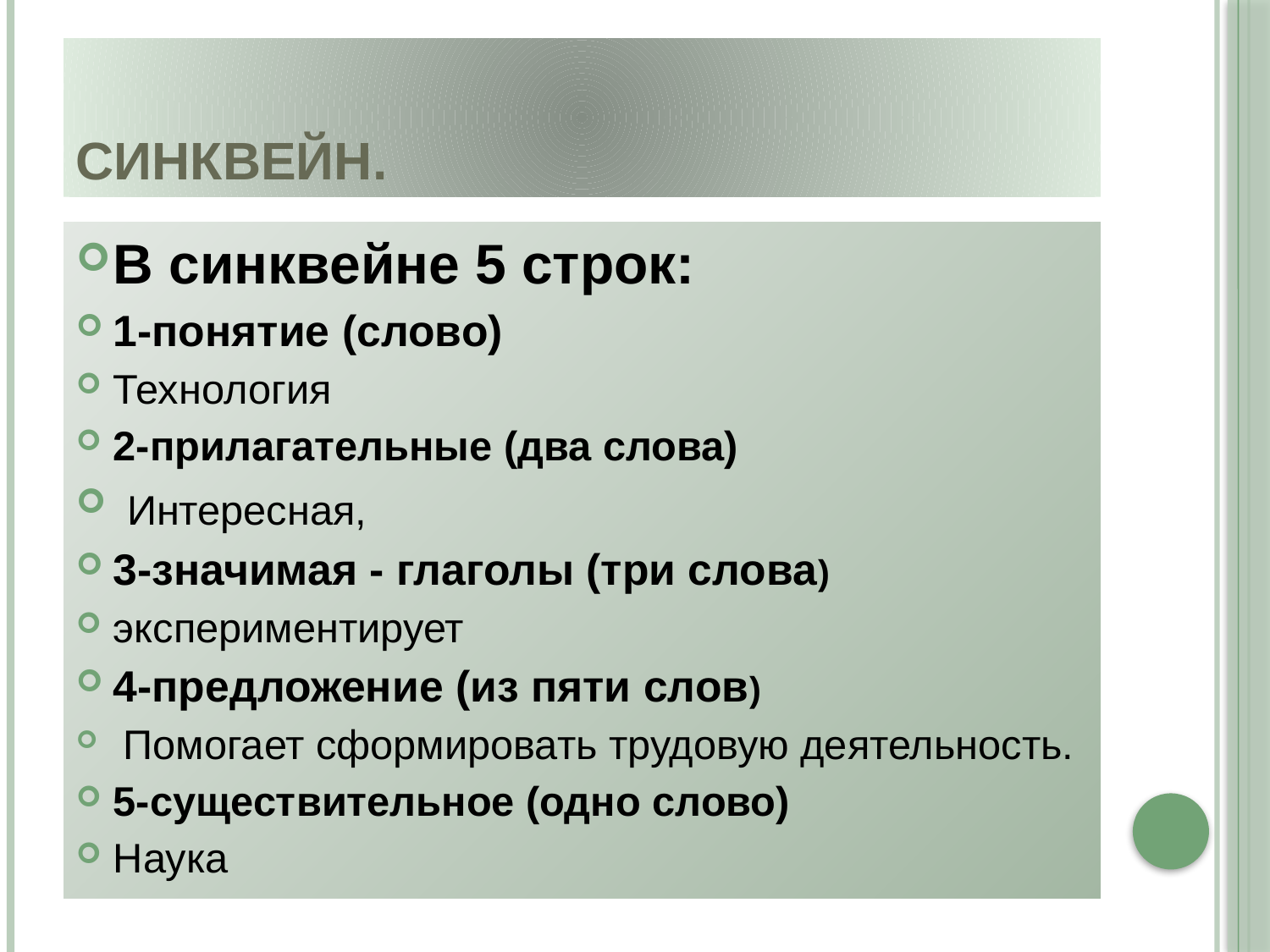

# Синквейн.
В синквейне 5 строк:
1-понятие (слово)
Технология
2-прилагательные (два слова)
 Интересная,
3-значимая - глаголы (три слова)
экспериментирует
4-предложение (из пяти слов)
 Помогает сформировать трудовую деятельность.
5-существительное (одно слово)
Наука